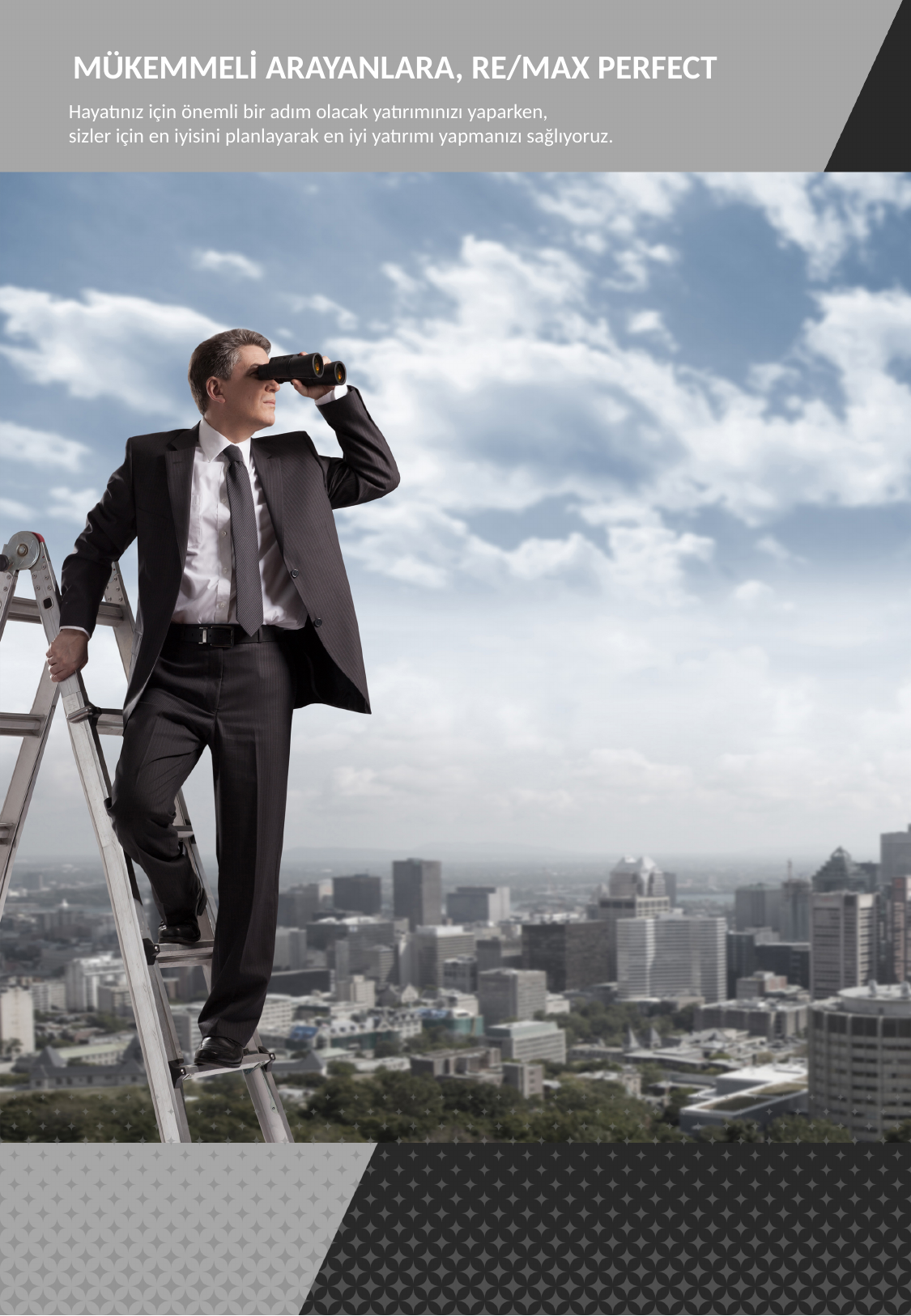

MÜKEMMELİ ARAYANLARA, RE/MAX PERFECT
Hayatınız için önemli bir adım olacak yatırımınızı yaparken,
sizler için en iyisini planlayarak en iyi yatırımı yapmanızı sağlıyoruz.